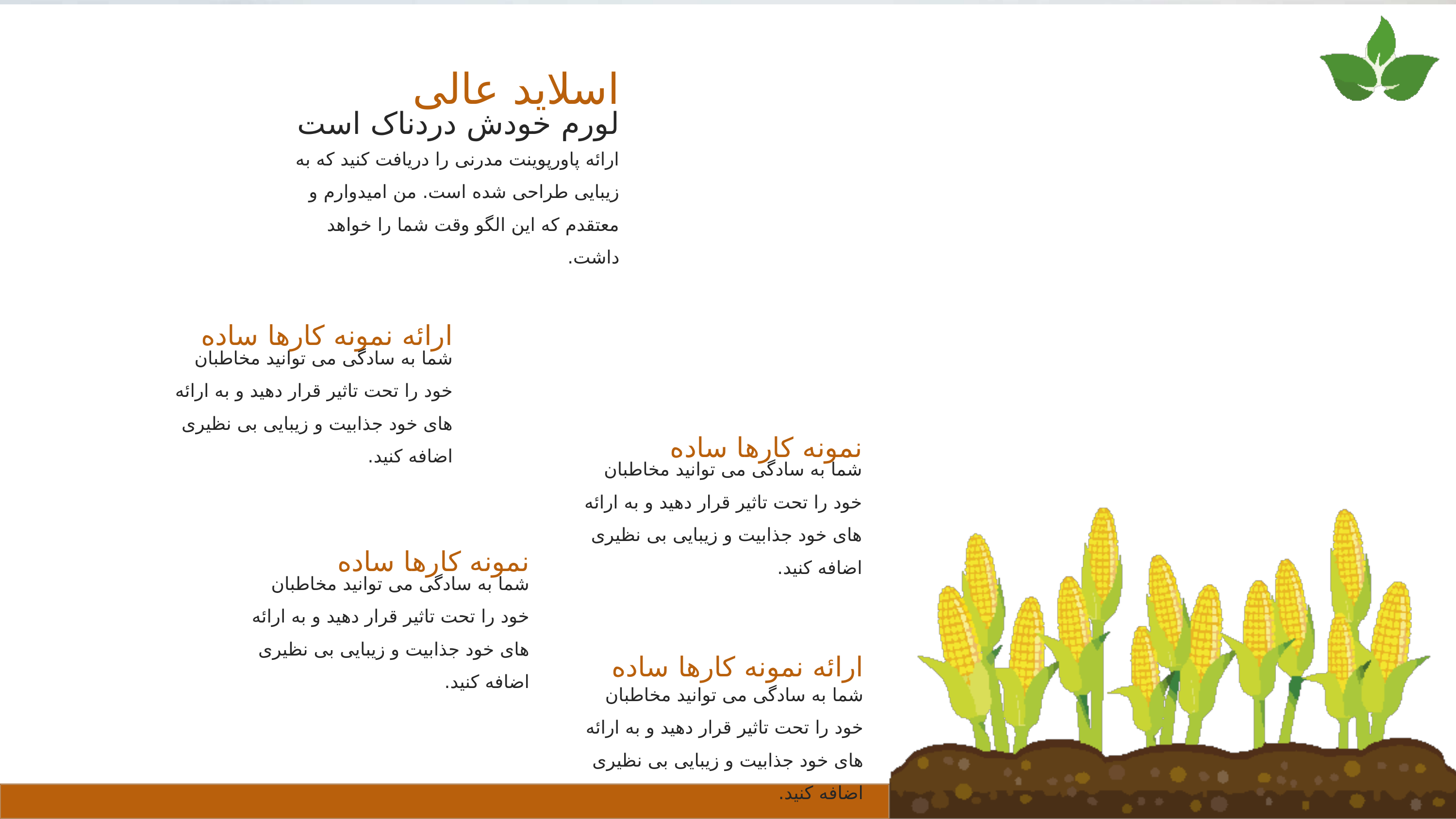

اسلاید عالی
لورم خودش دردناک است
ارائه پاورپوینت مدرنی را دریافت کنید که به زیبایی طراحی شده است. من امیدوارم و معتقدم که این الگو وقت شما را خواهد داشت.
ارائه نمونه کارها ساده
شما به سادگی می توانید مخاطبان خود را تحت تاثیر قرار دهید و به ارائه های خود جذابیت و زیبایی بی نظیری اضافه کنید.
نمونه کارها ساده
شما به سادگی می توانید مخاطبان خود را تحت تاثیر قرار دهید و به ارائه های خود جذابیت و زیبایی بی نظیری اضافه کنید.

نمونه کارها ساده
شما به سادگی می توانید مخاطبان خود را تحت تاثیر قرار دهید و به ارائه های خود جذابیت و زیبایی بی نظیری اضافه کنید.
ارائه نمونه کارها ساده
شما به سادگی می توانید مخاطبان خود را تحت تاثیر قرار دهید و به ارائه های خود جذابیت و زیبایی بی نظیری اضافه کنید.